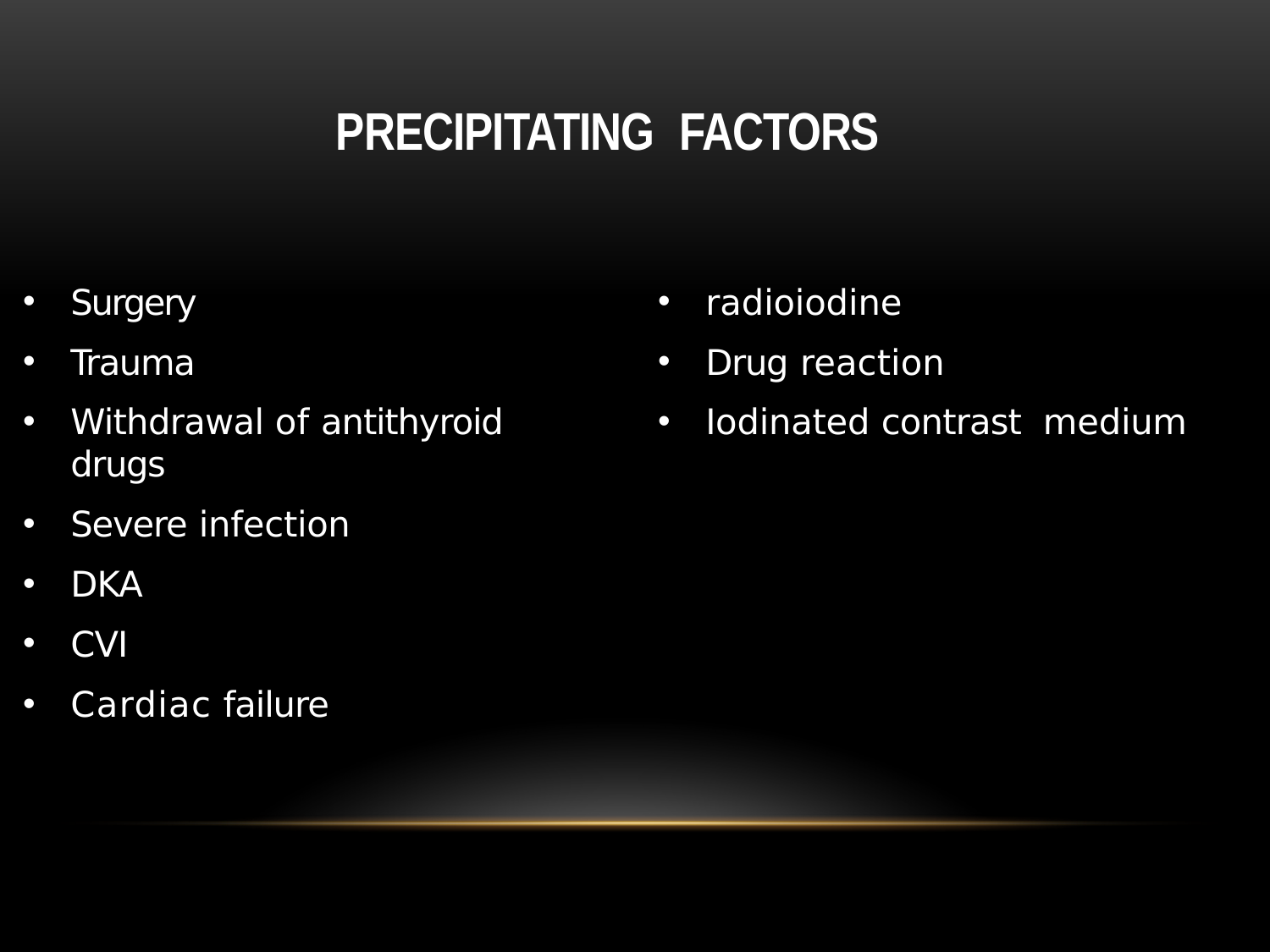

# Precipitating  factors
Surgery
Trauma
Withdrawal of antithyroid drugs
Severe infection
DKA
CVI
Cardiac failure
radioiodine
Drug reaction
Iodinated contrast  medium